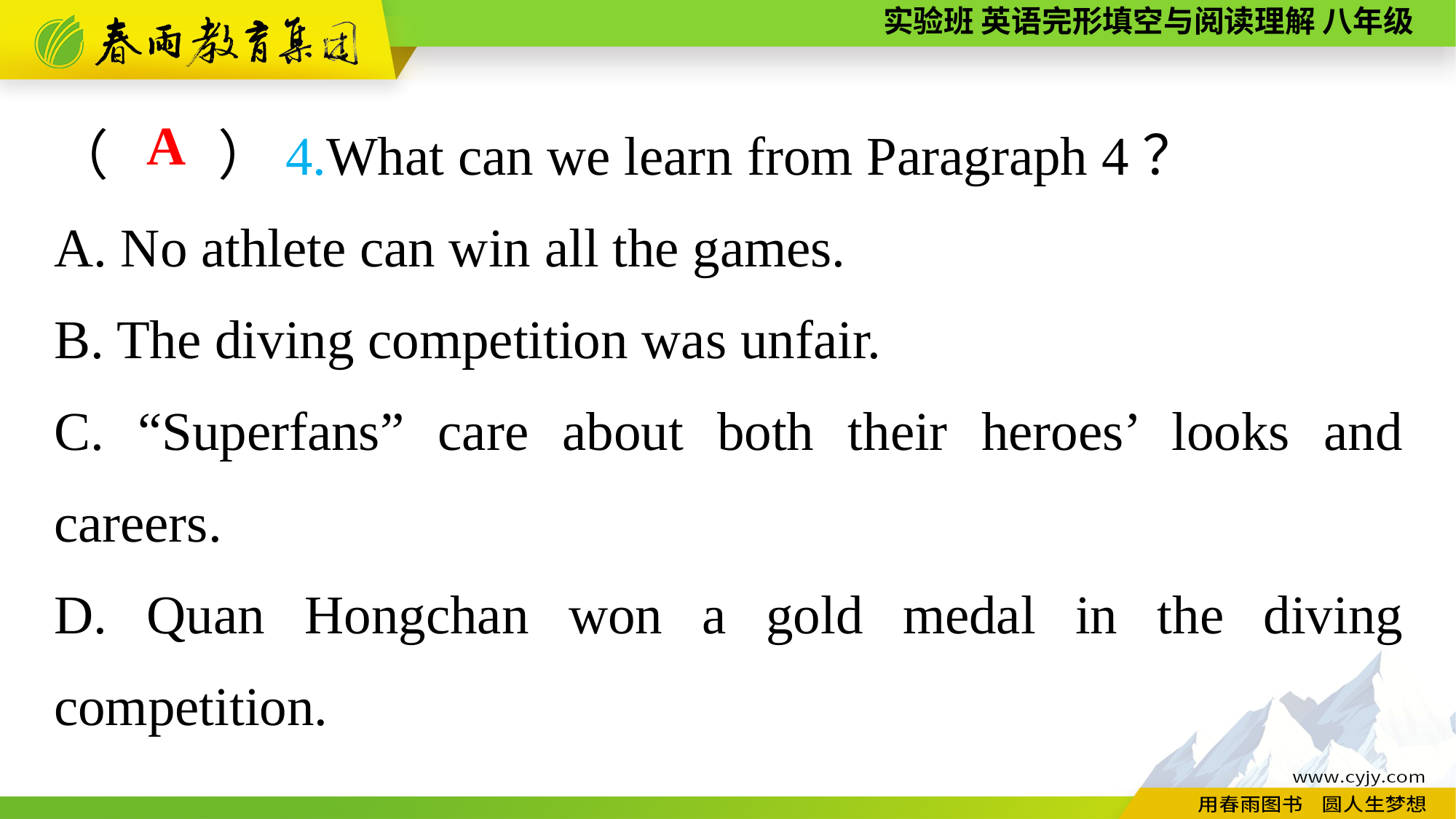

（　　）4.What can we learn from Paragraph 4？
A. No athlete can win all the games.
B. The diving competition was unfair.
C. “Superfans” care about both their heroes’ looks and careers.
D. Quan Hongchan won a gold medal in the diving competition.
A